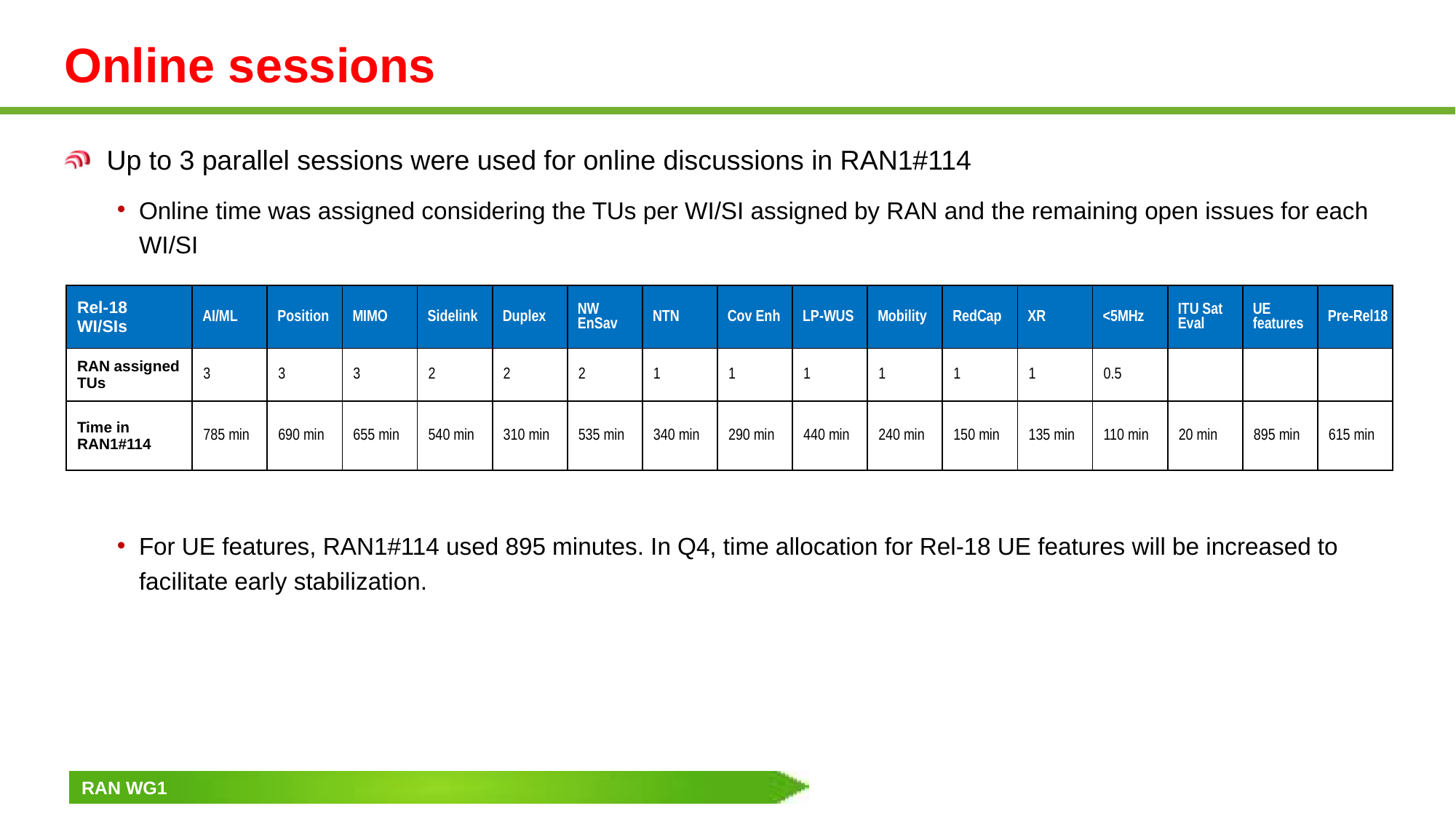

# Online sessions
Up to 3 parallel sessions were used for online discussions in RAN1#114
Online time was assigned considering the TUs per WI/SI assigned by RAN and the remaining open issues for each WI/SI

For UE features, RAN1#114 used 895 minutes. In Q4, time allocation for Rel-18 UE features will be increased to facilitate early stabilization.

| Rel-18 WI/SIs | AI/ML | Position | MIMO | Sidelink | Duplex | NW EnSav | NTN | Cov Enh | LP-WUS | Mobility | RedCap | XR | <5MHz | ITU Sat Eval | UE features | Pre-Rel18 |
| --- | --- | --- | --- | --- | --- | --- | --- | --- | --- | --- | --- | --- | --- | --- | --- | --- |
| RAN assigned TUs | 3 | 3 | 3 | 2 | 2 | 2 | 1 | 1 | 1 | 1 | 1 | 1 | 0.5 |  |  |  |
| Time in RAN1#114 | 785 min | 690 min | 655 min | 540 min | 310 min | 535 min | 340 min | 290 min | 440 min | 240 min | 150 min | 135 min | 110 min | 20 min | 895 min | 615 min |